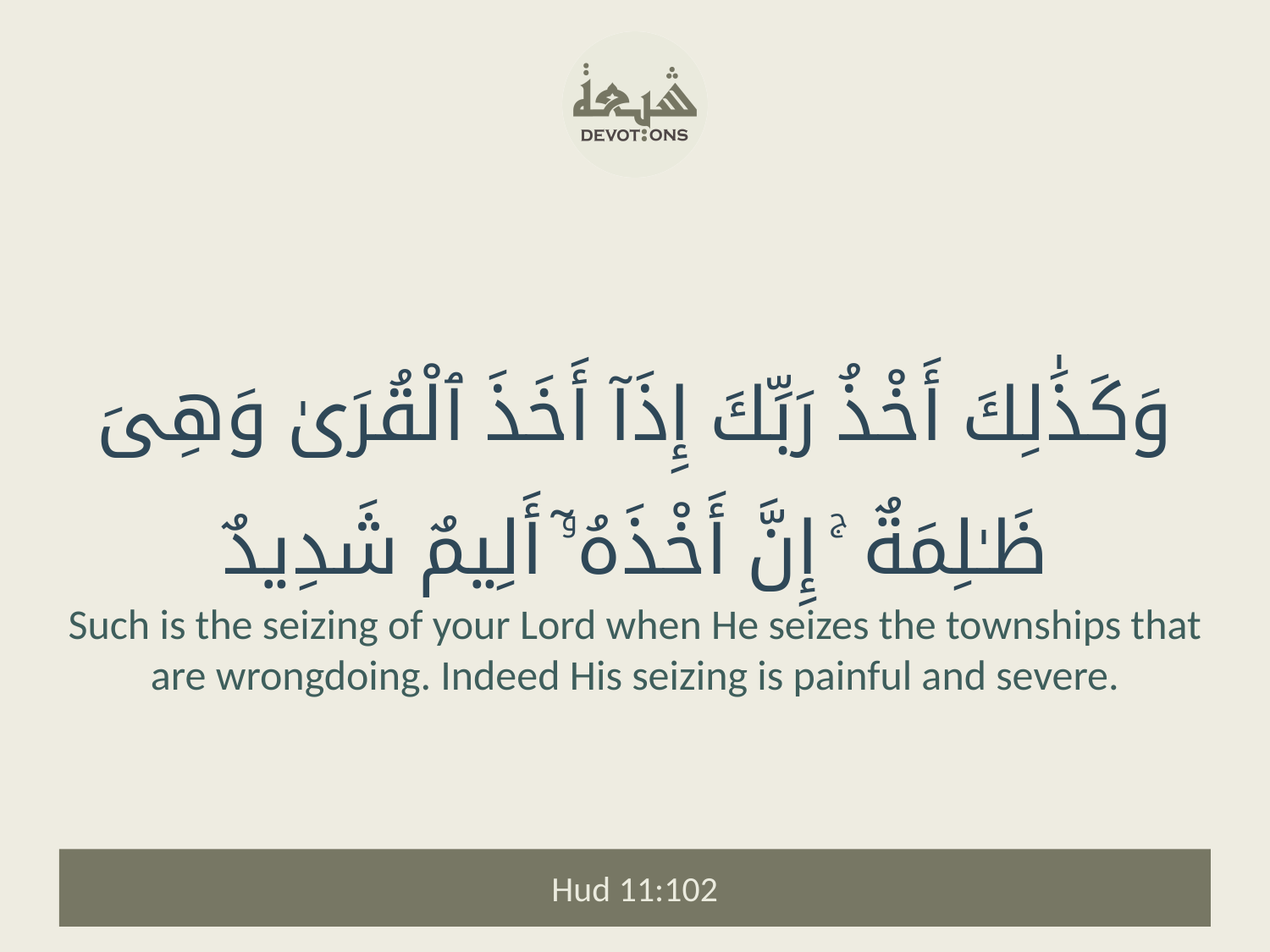

وَكَذَٰلِكَ أَخْذُ رَبِّكَ إِذَآ أَخَذَ ٱلْقُرَىٰ وَهِىَ ظَـٰلِمَةٌ ۚ إِنَّ أَخْذَهُۥٓ أَلِيمٌ شَدِيدٌ
Such is the seizing of your Lord when He seizes the townships that are wrongdoing. Indeed His seizing is painful and severe.
Hud 11:102